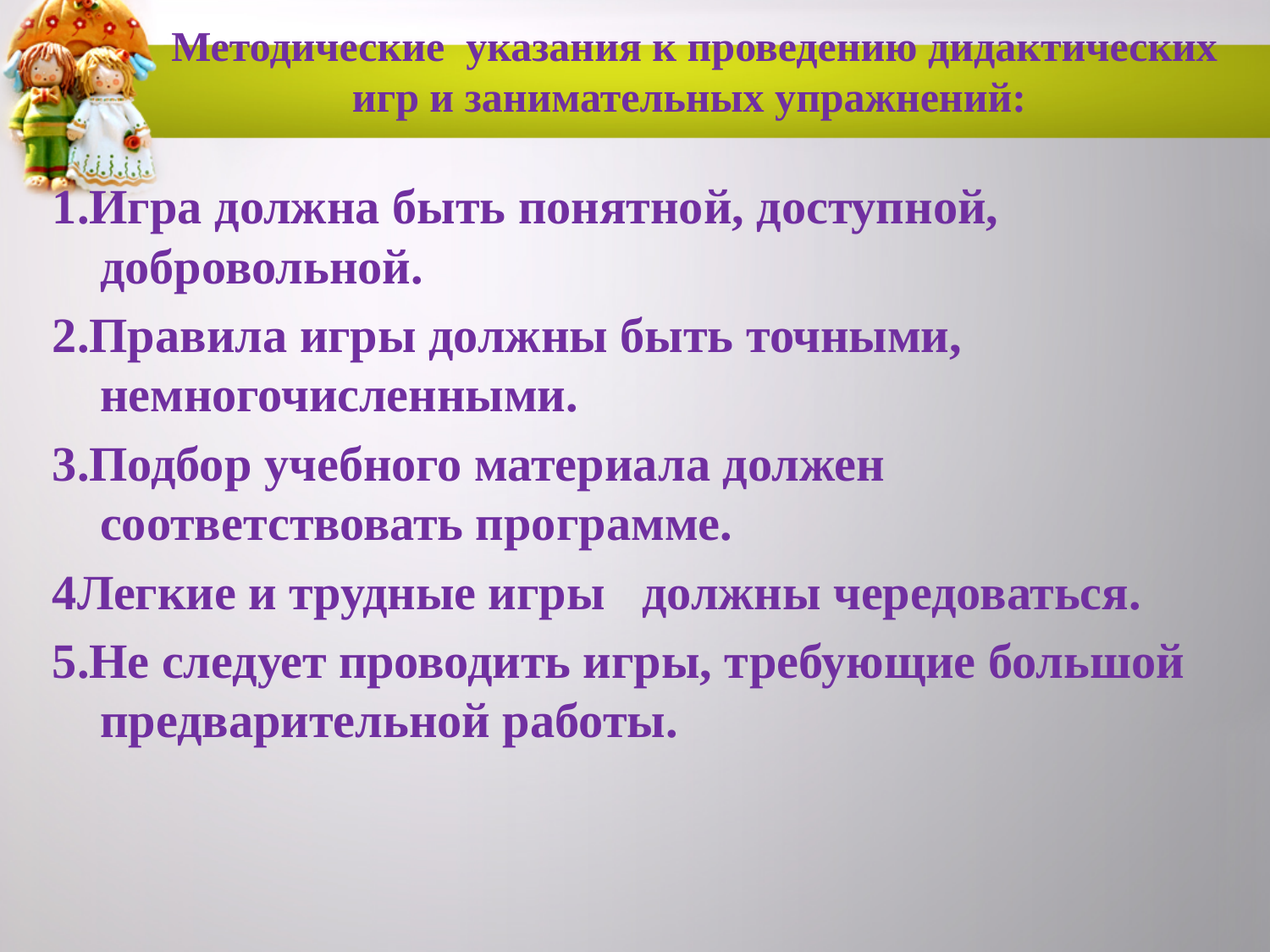

# Методические  указания к проведению дидактических игр и занимательных упражнений:
1.Игра должна быть понятной, доступной, добровольной.
2.Правила игры должны быть точными, немногочисленными.
3.Подбор учебного материала должен соответствовать программе.
4Легкие и трудные игры   должны чередоваться.
5.Не следует проводить игры, требующие большой предварительной работы.